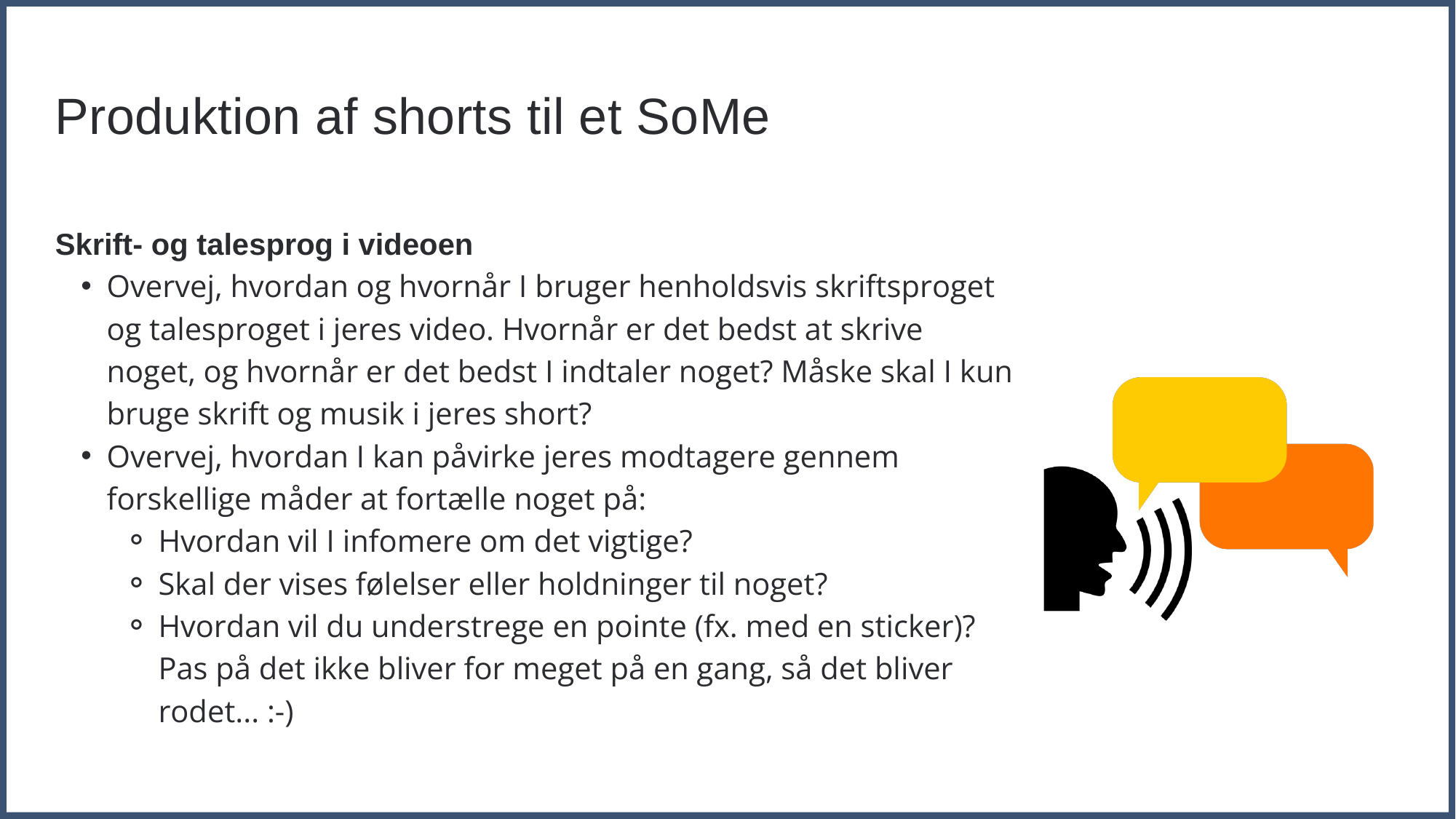

Produktion af shorts til et SoMe
Skrift- og talesprog i videoen
Overvej, hvordan og hvornår I bruger henholdsvis skriftsproget og talesproget i jeres video. Hvornår er det bedst at skrive noget, og hvornår er det bedst I indtaler noget? Måske skal I kun bruge skrift og musik i jeres short?
Overvej, hvordan I kan påvirke jeres modtagere gennem forskellige måder at fortælle noget på:
Hvordan vil I infomere om det vigtige?
Skal der vises følelser eller holdninger til noget?
Hvordan vil du understrege en pointe (fx. med en sticker)? Pas på det ikke bliver for meget på en gang, så det bliver rodet... :-)